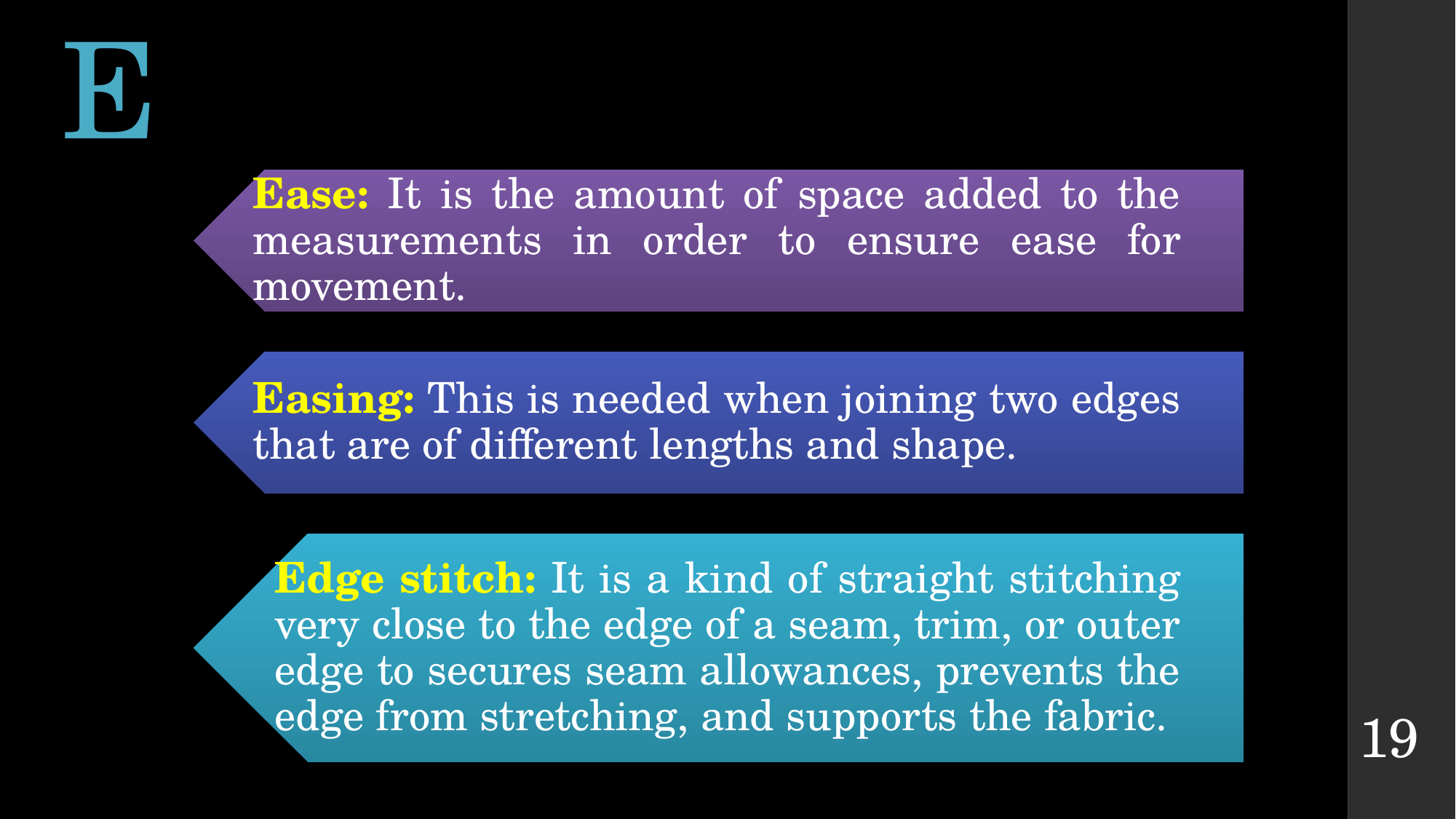

E
Ease: It is the amount of space added to the measurements in order to ensure ease for movement.
Easing: This is needed when joining two edges that are of different lengths and shape.
Edge stitch: It is a kind of straight stitching very close to the edge of a seam, trim, or outer edge to secures seam allowances, prevents the edge from stretching, and supports the fabric.
19